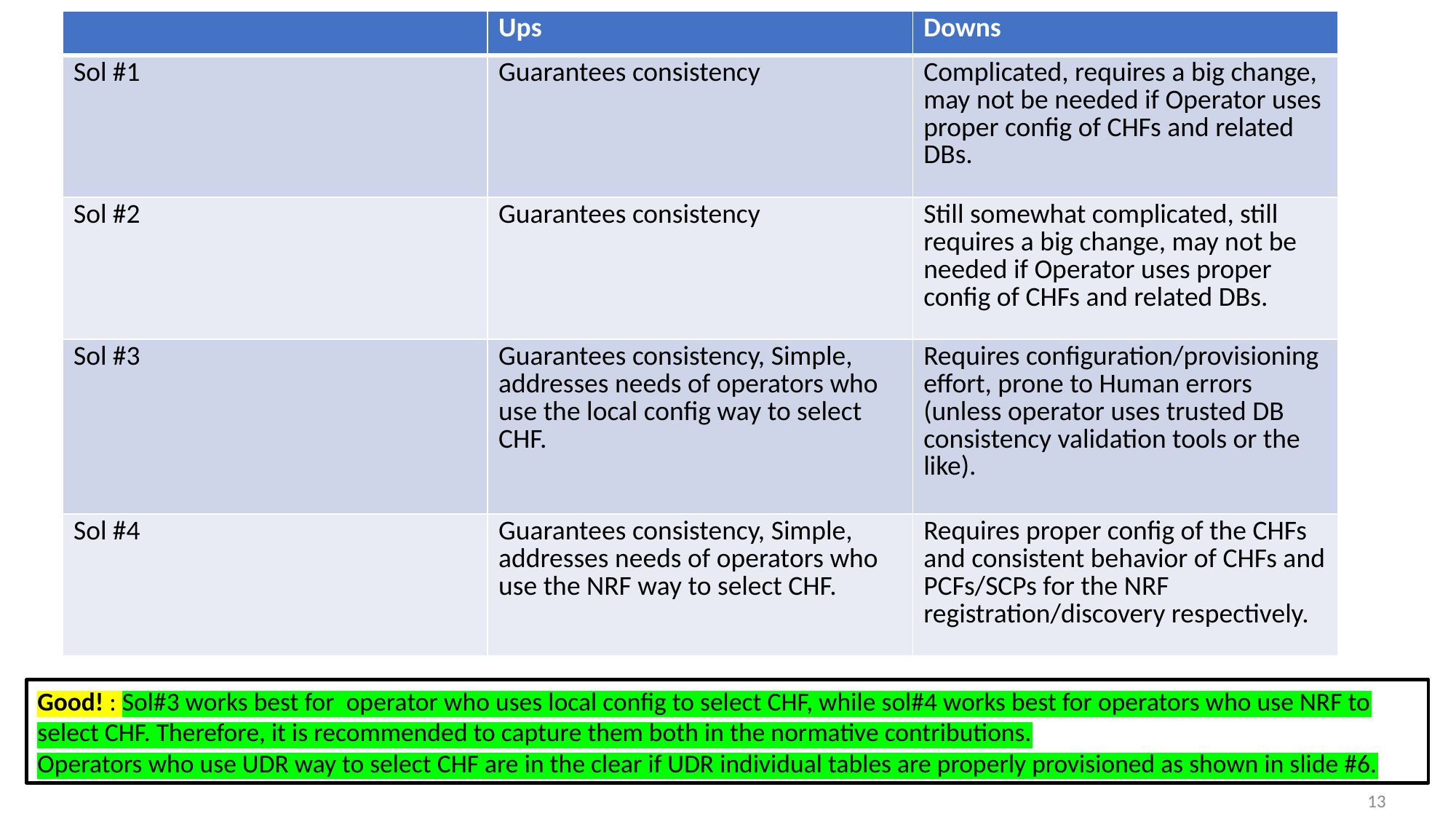

|  | Ups | Downs |
| --- | --- | --- |
| Sol #1 | Guarantees consistency | Complicated, requires a big change, may not be needed if Operator uses proper config of CHFs and related DBs. |
| Sol #2 | Guarantees consistency | Still somewhat complicated, still requires a big change, may not be needed if Operator uses proper config of CHFs and related DBs. |
| Sol #3 | Guarantees consistency, Simple, addresses needs of operators who use the local config way to select CHF. | Requires configuration/provisioning effort, prone to Human errors (unless operator uses trusted DB consistency validation tools or the like). |
| Sol #4 | Guarantees consistency, Simple, addresses needs of operators who use the NRF way to select CHF. | Requires proper config of the CHFs and consistent behavior of CHFs and PCFs/SCPs for the NRF registration/discovery respectively. |
Good! : Sol#3 works best for  operator who uses local config to select CHF, while sol#4 works best for operators who use NRF to select CHF. Therefore, it is recommended to capture them both in the normative contributions.
Operators who use UDR way to select CHF are in the clear if UDR individual tables are properly provisioned as shown in slide #6.
13